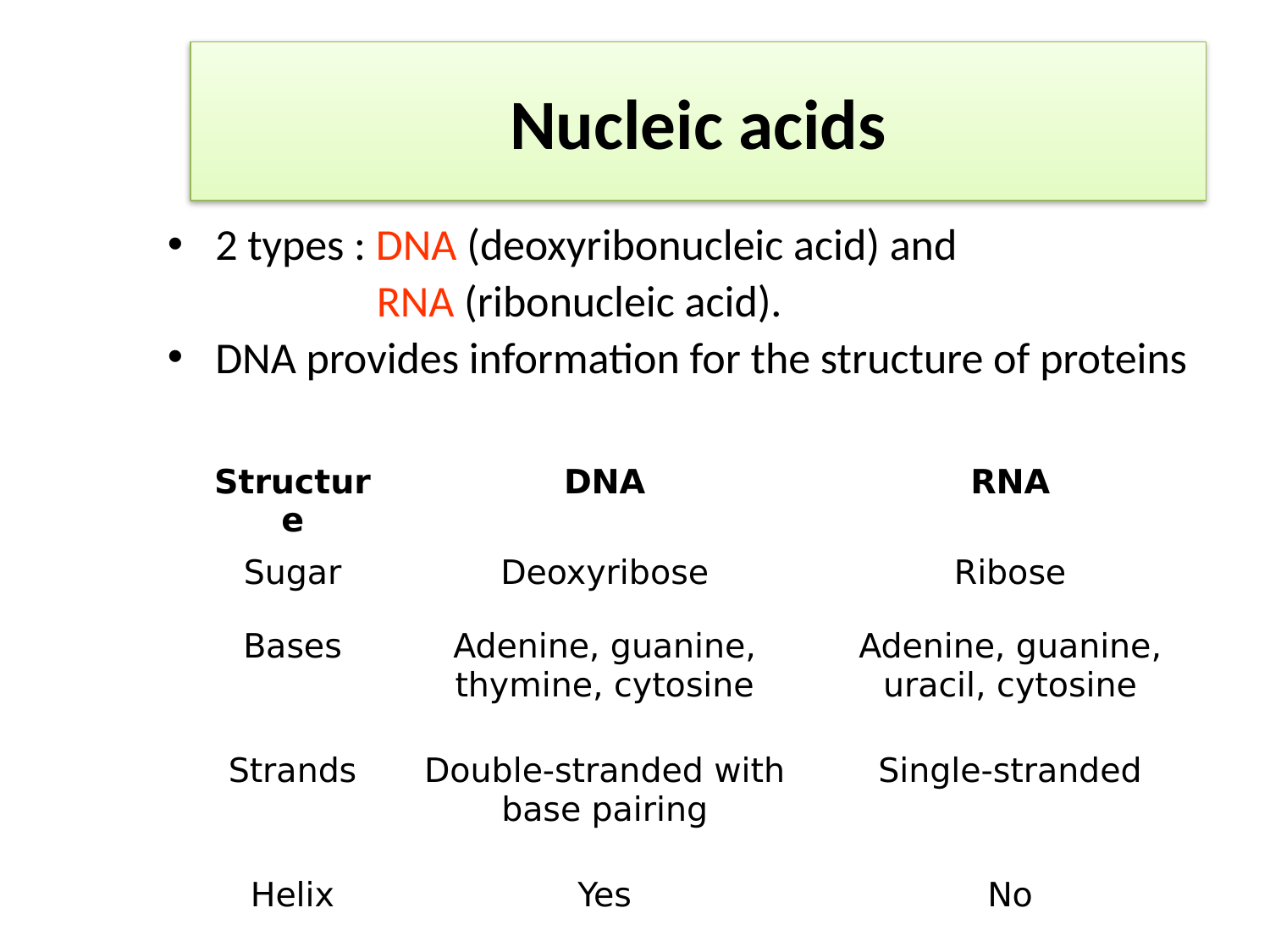

# Nucleic acids
2 types : DNA (deoxyribonucleic acid) and
                     RNA (ribonucleic acid).
DNA provides information for the structure of proteins

| Structure | DNA | RNA |
| --- | --- | --- |
| Sugar | Deoxyribose | Ribose |
| Bases | Adenine, guanine, thymine, cytosine | Adenine, guanine, uracil, cytosine |
| Strands | Double-stranded with base pairing | Single-stranded |
| Helix | Yes | No |